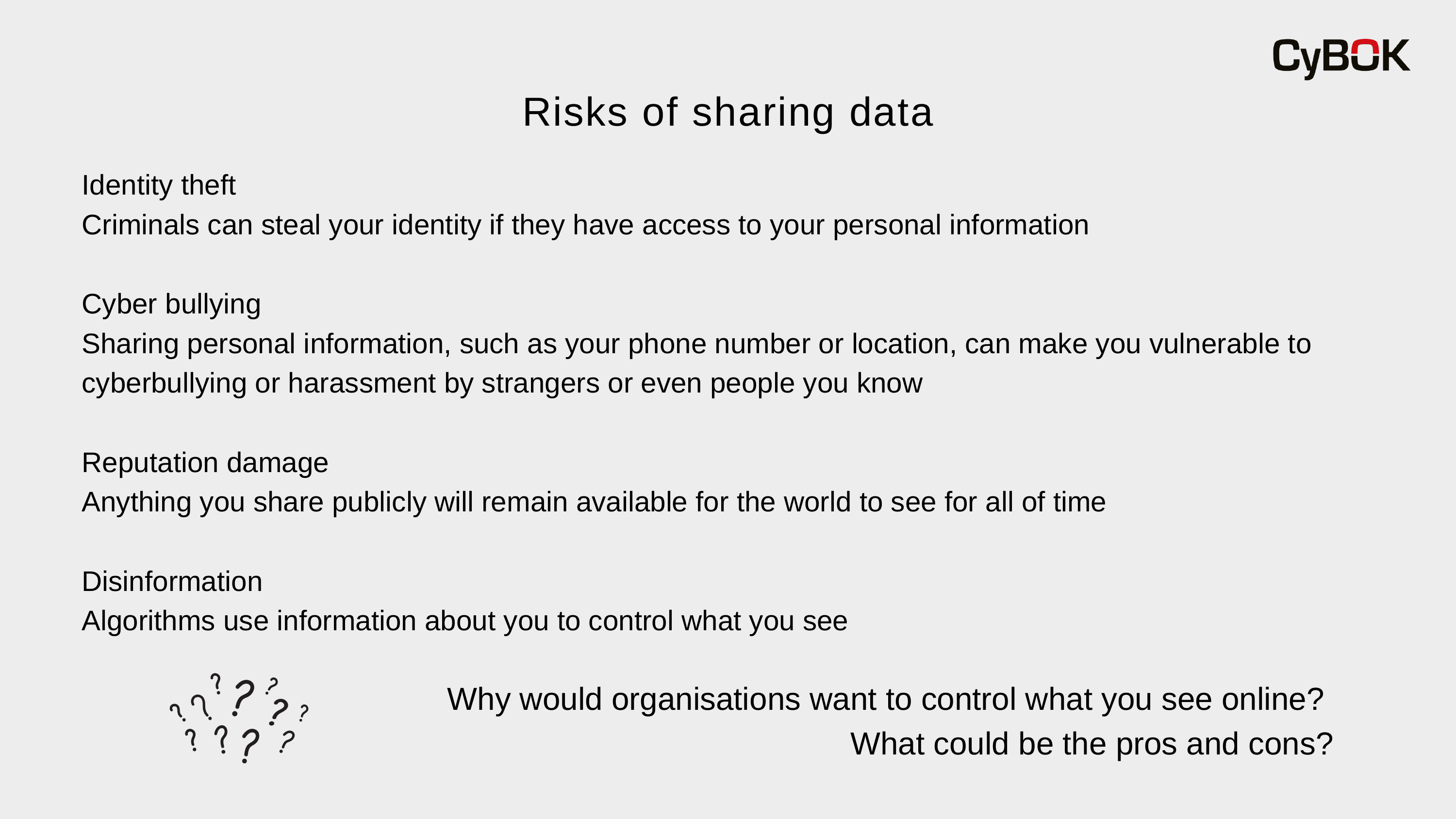

Risks of sharing data
Identity theft
Criminals can steal your identity if they have access to your personal information

Cyber bullying
Sharing personal information, such as your phone number or location, can make you vulnerable to cyberbullying or harassment by strangers or even people you know

Reputation damage
Anything you share publicly will remain available for the world to see for all of time

Disinformation
Algorithms use information about you to control what you see
Why would organisations want to control what you see online?
What could be the pros and cons?